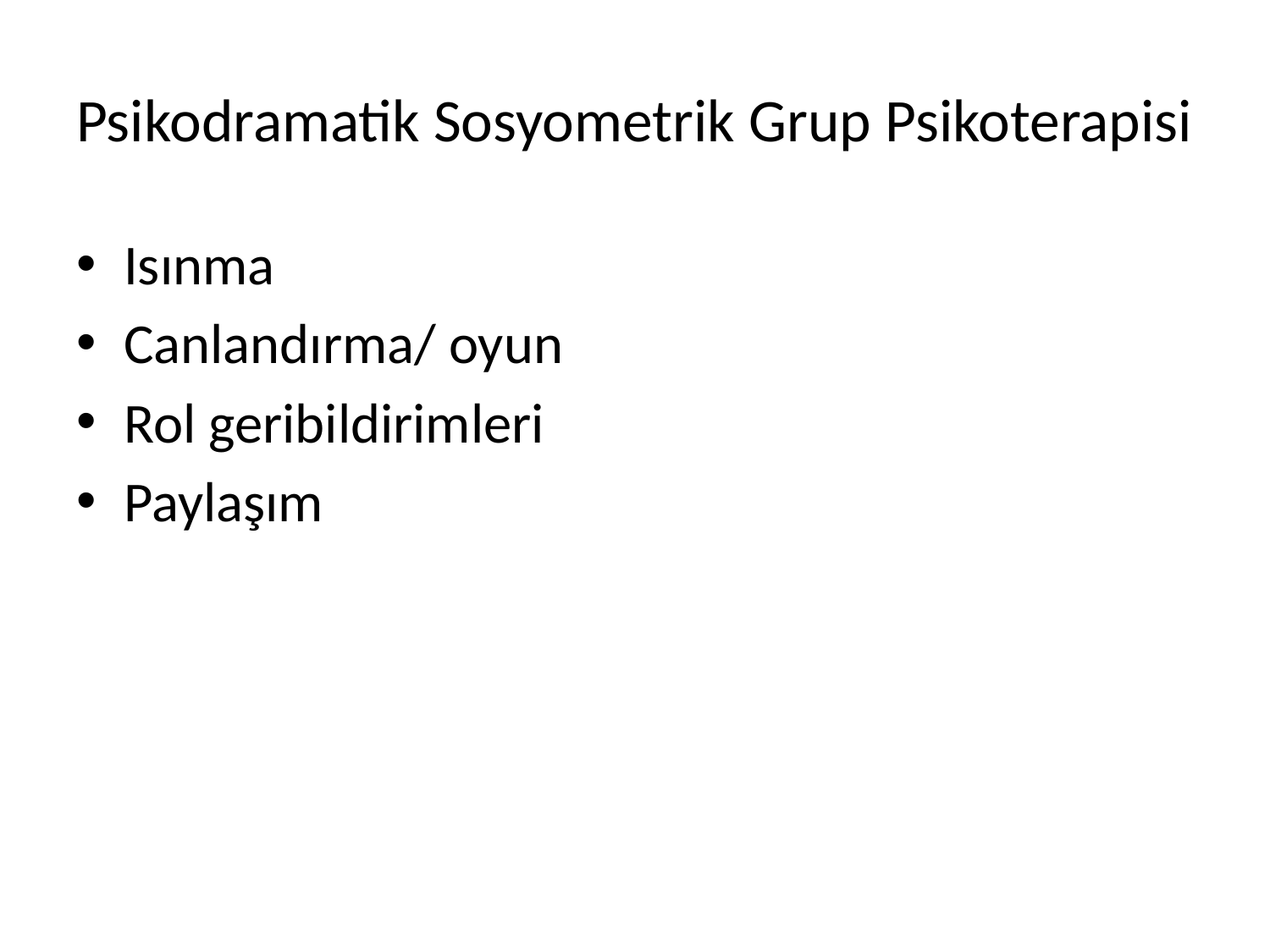

# Psikodramatik Sosyometrik Grup Psikoterapisi
Isınma
Canlandırma/ oyun
Rol geribildirimleri
Paylaşım